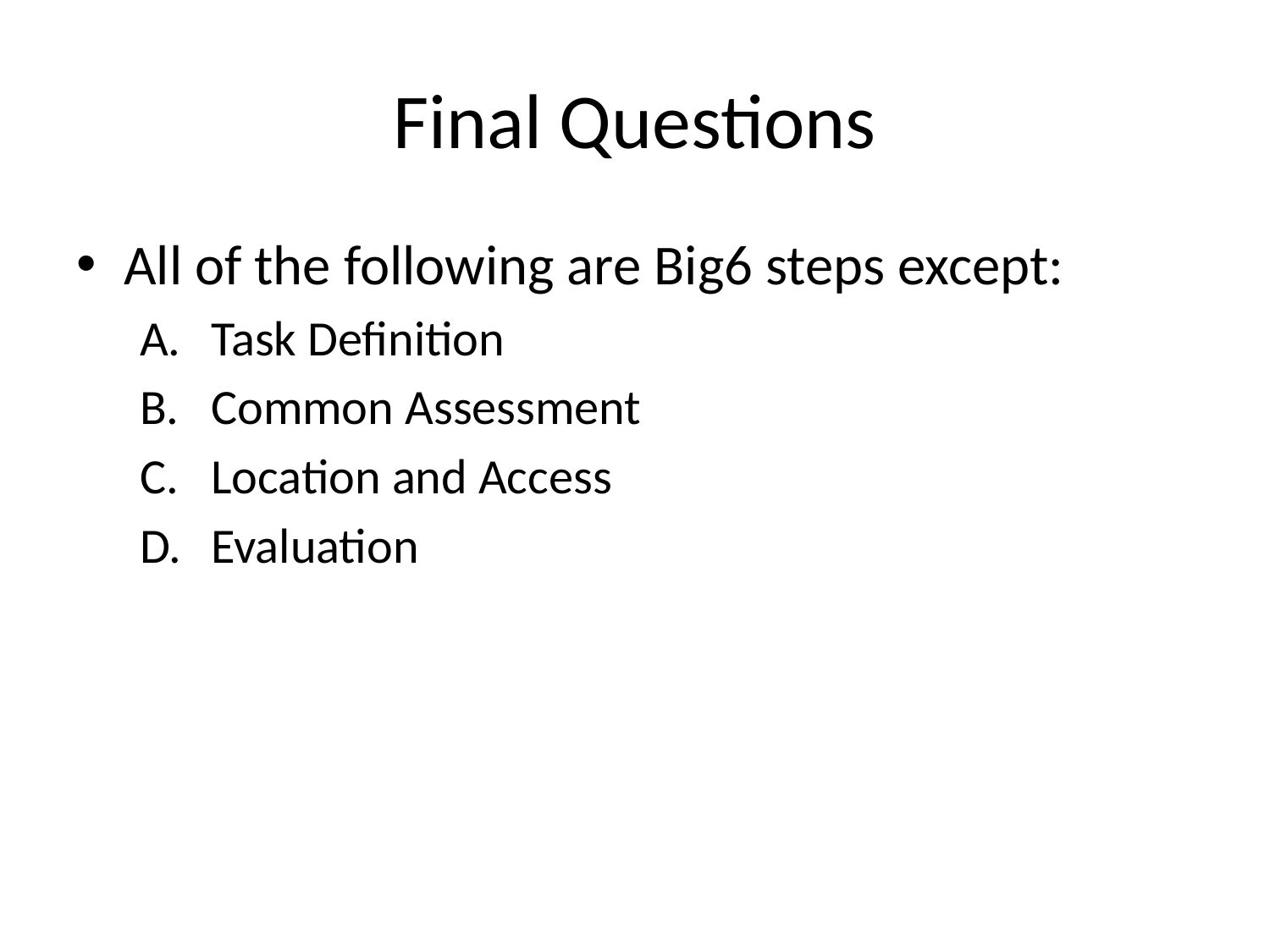

# Final Questions
All of the following are Big6 steps except:
Task Definition
Common Assessment
Location and Access
Evaluation